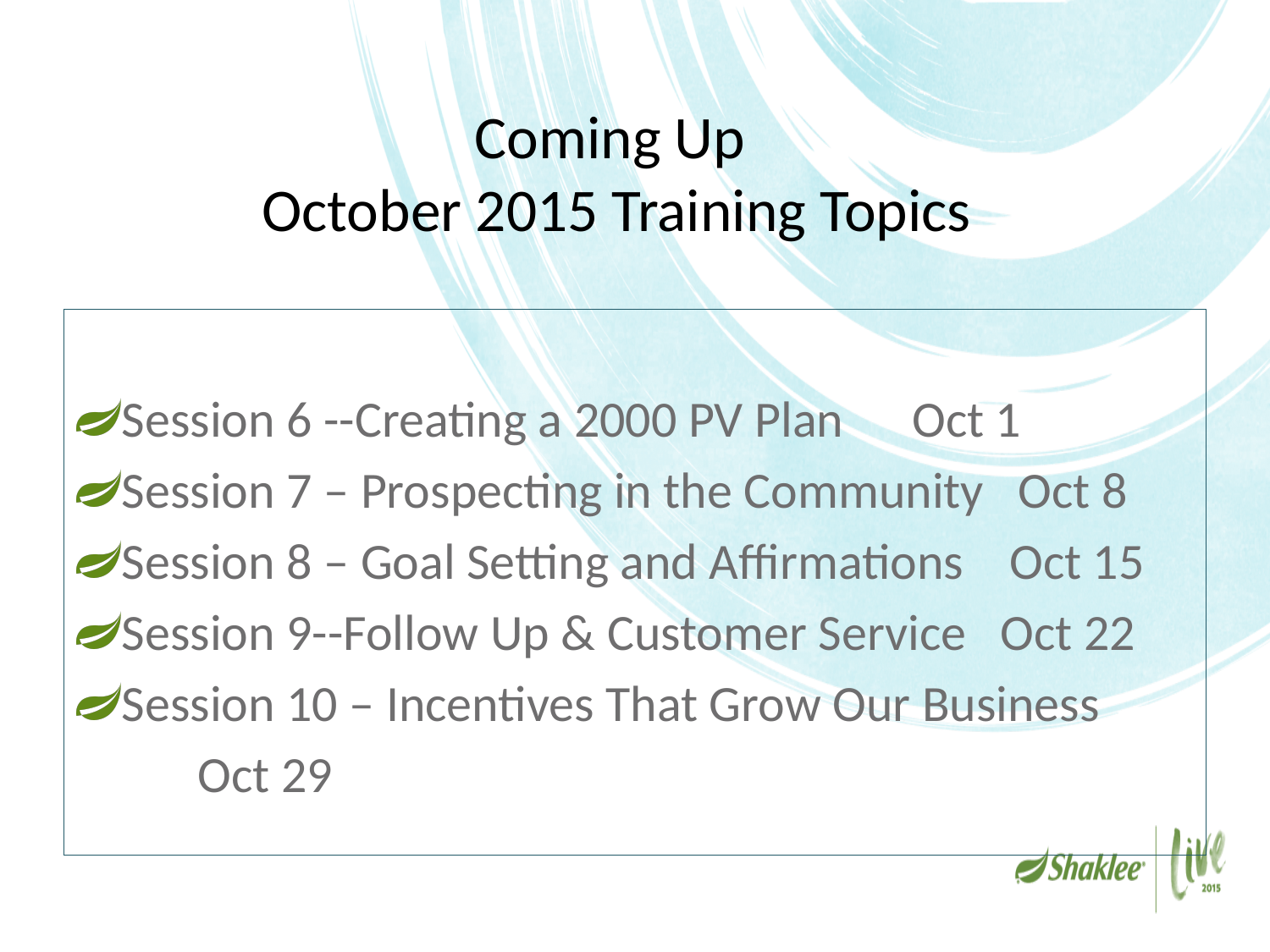

# Coming Up October 2015 Training Topics

Session 6 --Creating a 2000 PV Plan      Oct 1
Session 7 – Prospecting in the Community   Oct 8
Session 8 – Goal Setting and Affirmations    Oct 15
Session 9--Follow Up & Customer Service   Oct 22
Session 10 – Incentives That Grow Our Business
														Oct 29